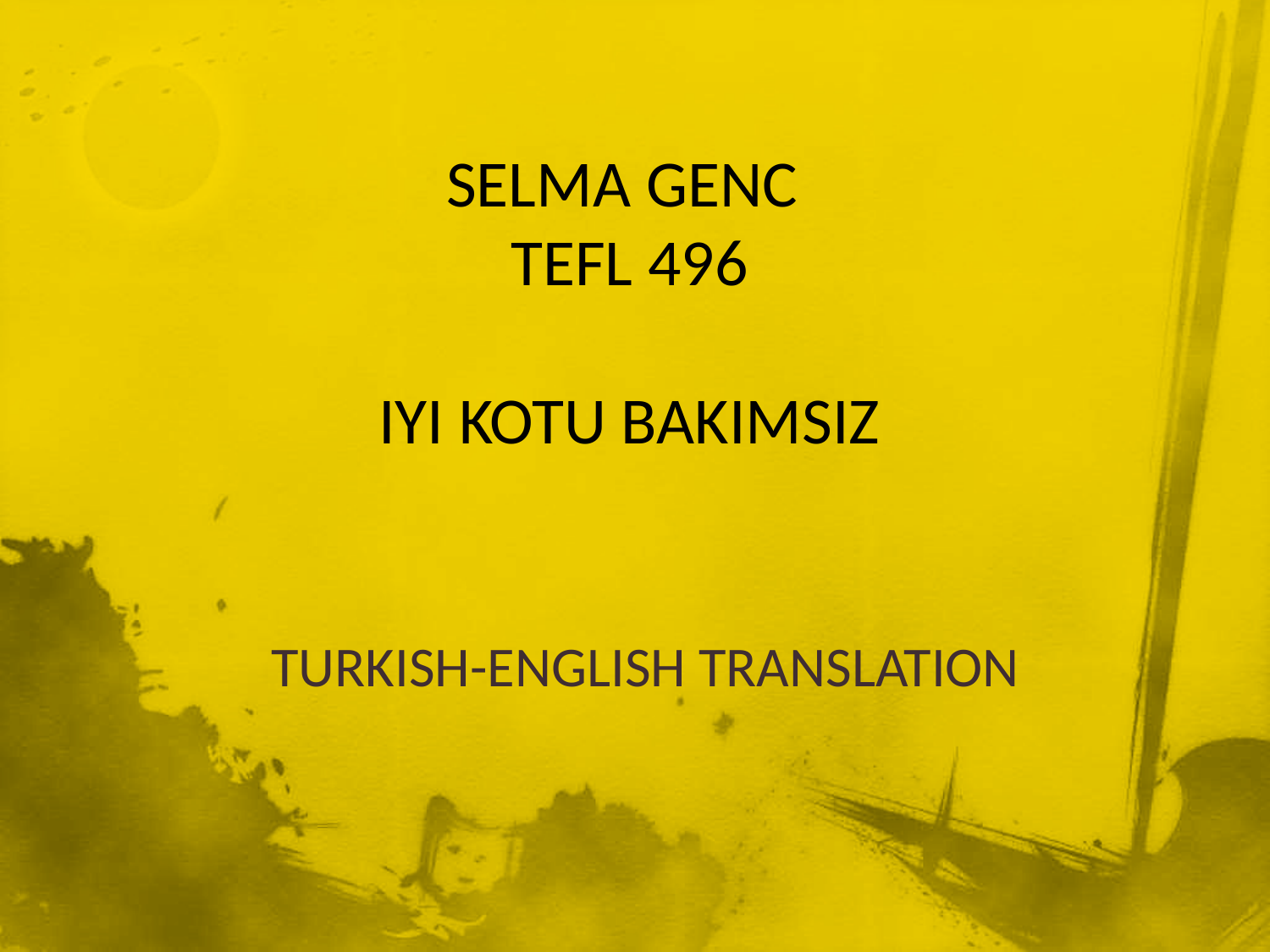

# SELMA GENC TEFL 496 IYI KOTU BAKIMSIZ
TURKISH-ENGLISH TRANSLATION